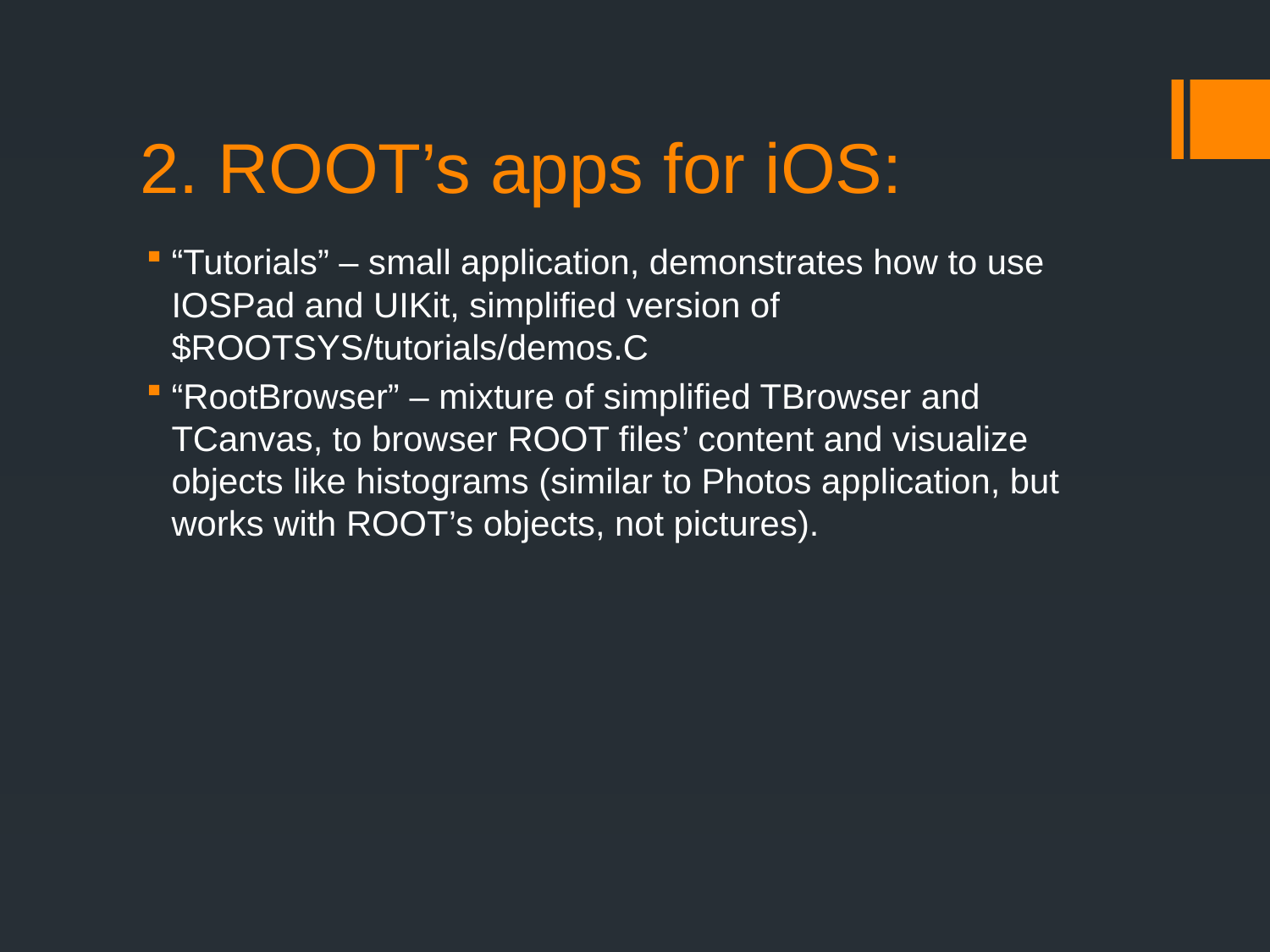

# 2. ROOT’s apps for iOS:
“Tutorials” – small application, demonstrates how to use IOSPad and UIKit, simplified version of $ROOTSYS/tutorials/demos.C
“RootBrowser” – mixture of simplified TBrowser and TCanvas, to browser ROOT files’ content and visualize objects like histograms (similar to Photos application, but works with ROOT’s objects, not pictures).